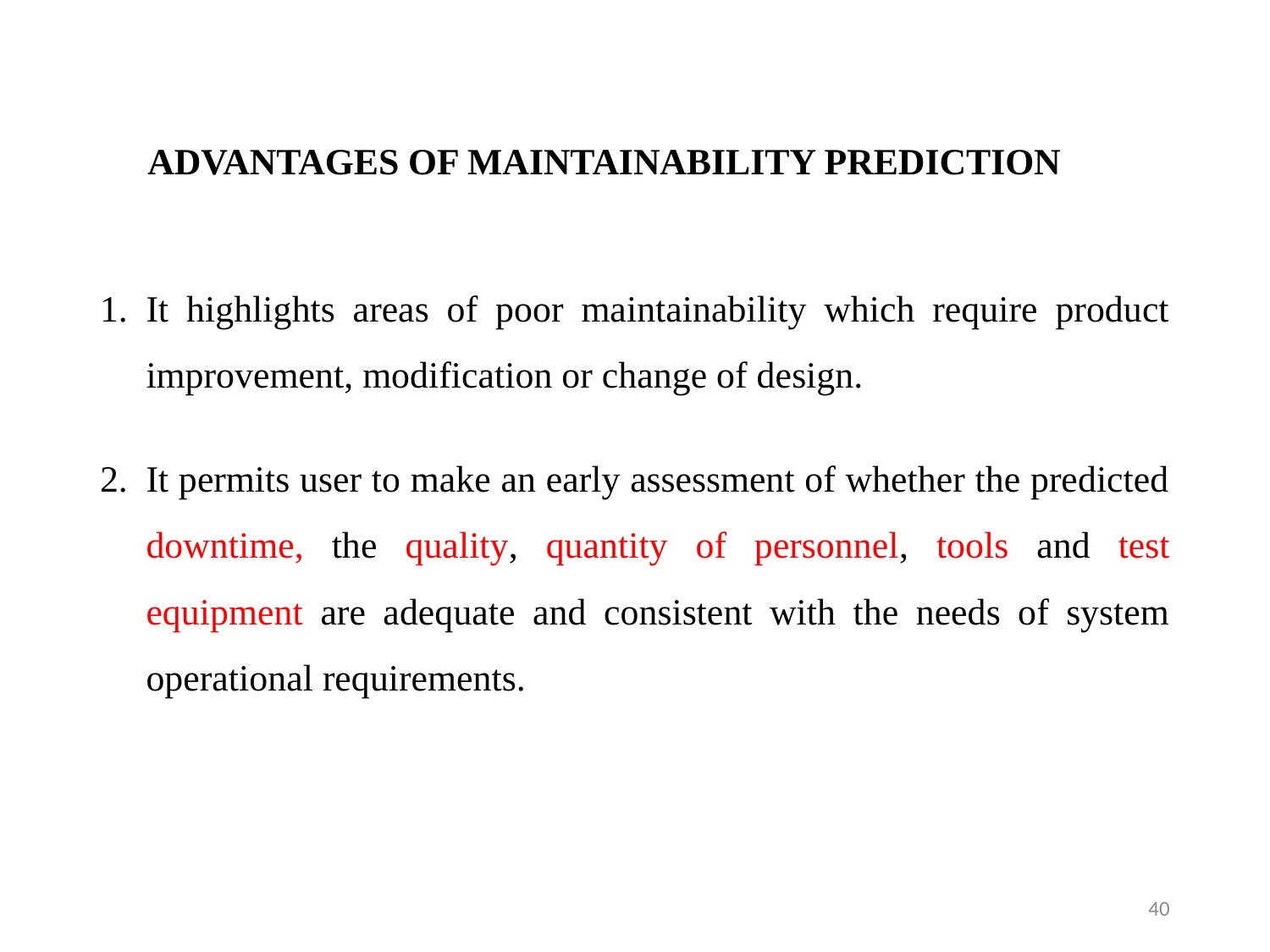

# ADVANTAGES OF MAINTAINABILITY PREDICTION
It highlights areas of poor maintainability which require product improvement, modification or change of design.
It permits user to make an early assessment of whether the predicted downtime, the quality, quantity of personnel, tools and test equipment are adequate and consistent with the needs of system operational requirements.

40